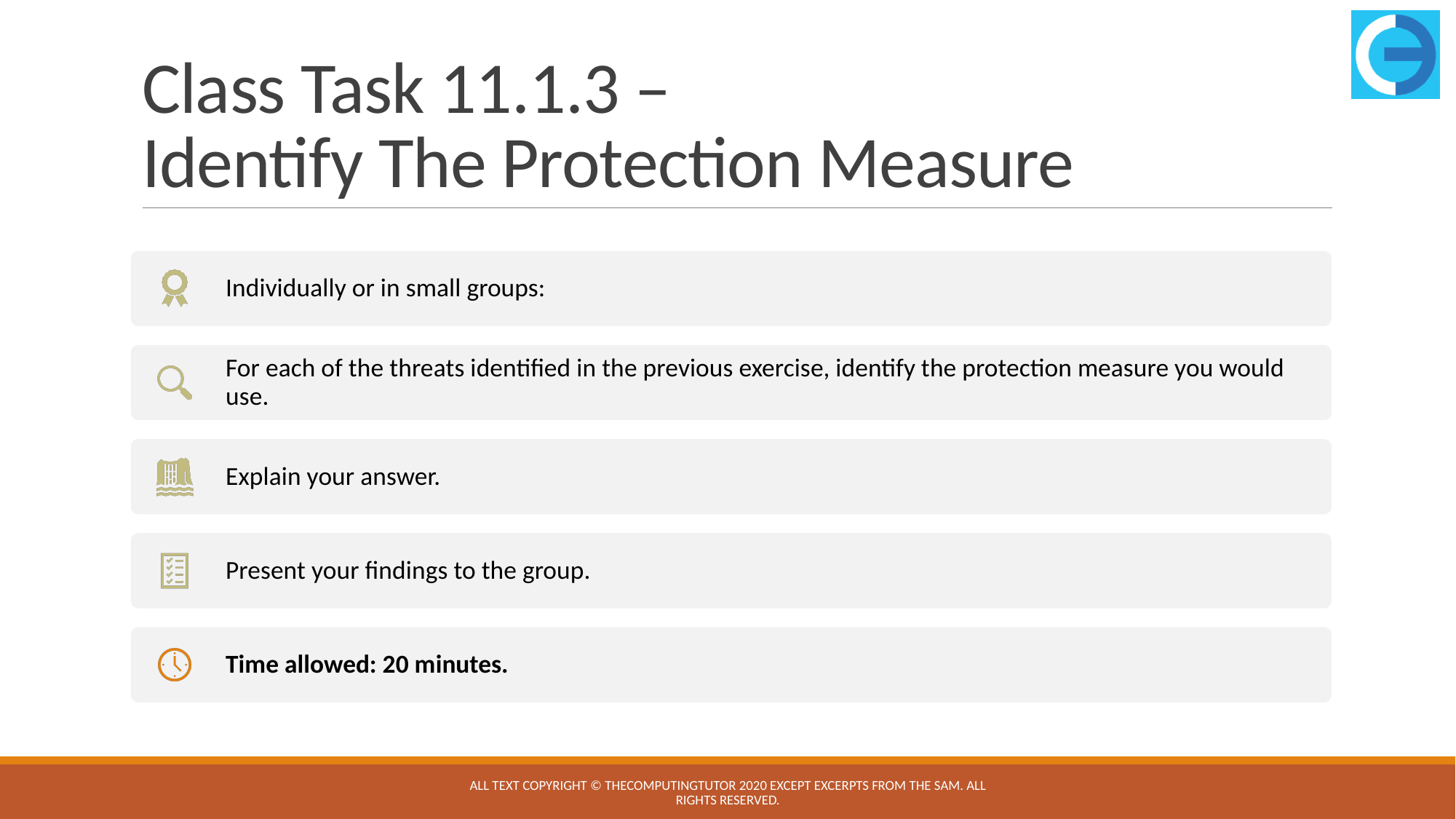

# Class Task 11.1.3 – Identify The Protection Measure
Individually or in small groups:
For each of the threats identified in the previous exercise, identify the protection measure you would use.
Explain your answer.
Present your findings to the group.
Time allowed: 20 minutes.
All text copyright © TheComputingTutor 2020 except excerpts from the SAM. All rights Reserved.